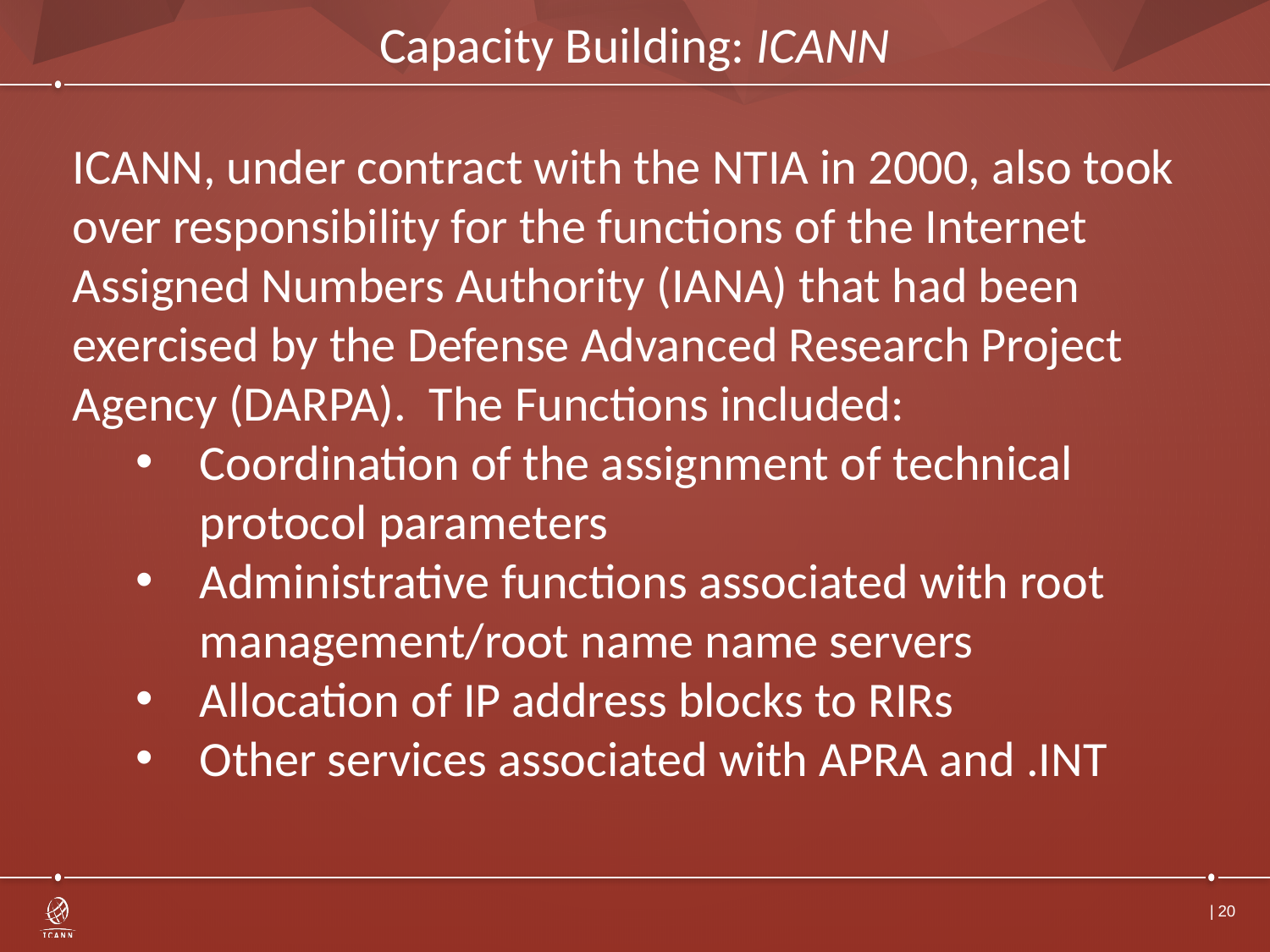

# Capacity Building: ICANN
ICANN, under contract with the NTIA in 2000, also took over responsibility for the functions of the Internet Assigned Numbers Authority (IANA) that had been exercised by the Defense Advanced Research Project Agency (DARPA).  The Functions included:
Coordination of the assignment of technical protocol parameters
Administrative functions associated with root management/root name name servers
Allocation of IP address blocks to RIRs
Other services associated with APRA and .INT